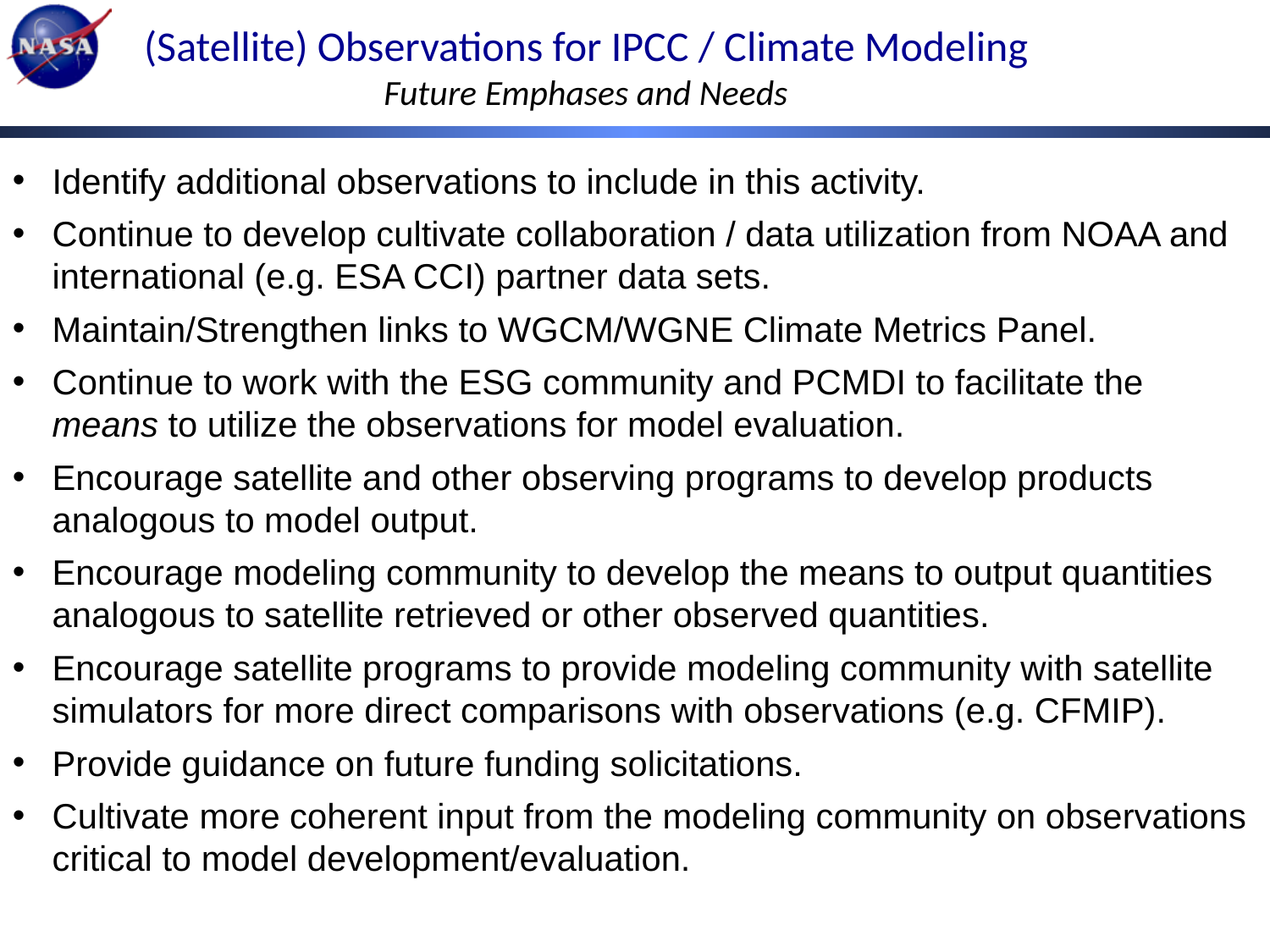

(Satellite) Observations for IPCC / Climate Modeling
Future Emphases and Needs
Identify additional observations to include in this activity.
Continue to develop cultivate collaboration / data utilization from NOAA and international (e.g. ESA CCI) partner data sets.
Maintain/Strengthen links to WGCM/WGNE Climate Metrics Panel.
Continue to work with the ESG community and PCMDI to facilitate the means to utilize the observations for model evaluation.
Encourage satellite and other observing programs to develop products analogous to model output.
Encourage modeling community to develop the means to output quantities analogous to satellite retrieved or other observed quantities.
Encourage satellite programs to provide modeling community with satellite simulators for more direct comparisons with observations (e.g. CFMIP).
Provide guidance on future funding solicitations.
Cultivate more coherent input from the modeling community on observations critical to model development/evaluation.